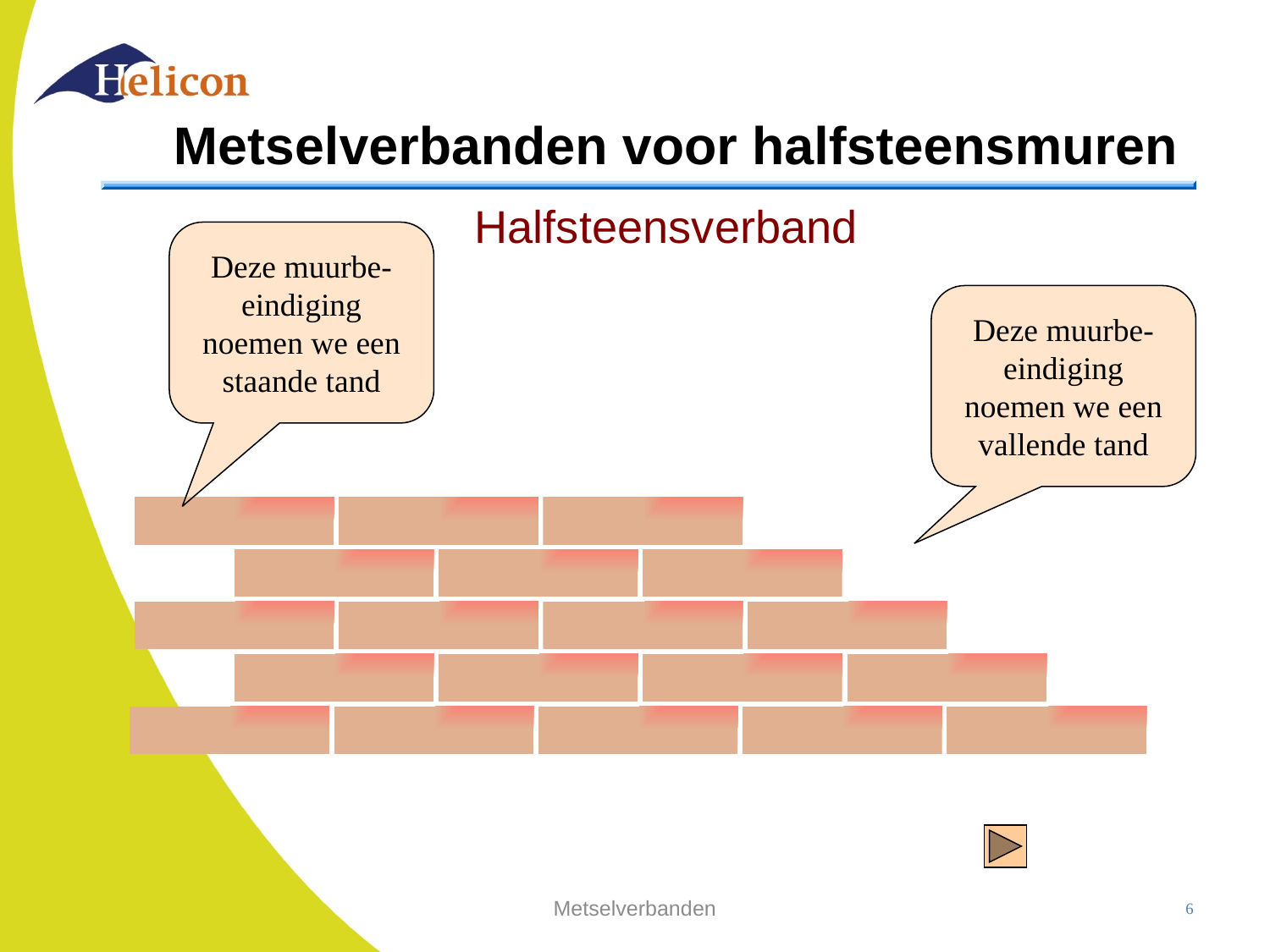

# Metselverbanden voor halfsteensmuren

Halfsteensverband
Deze muurbe-eindiging noemen we een staande tand
Deze muurbe-eindiging noemen we een vallende tand

Metselverbanden
6